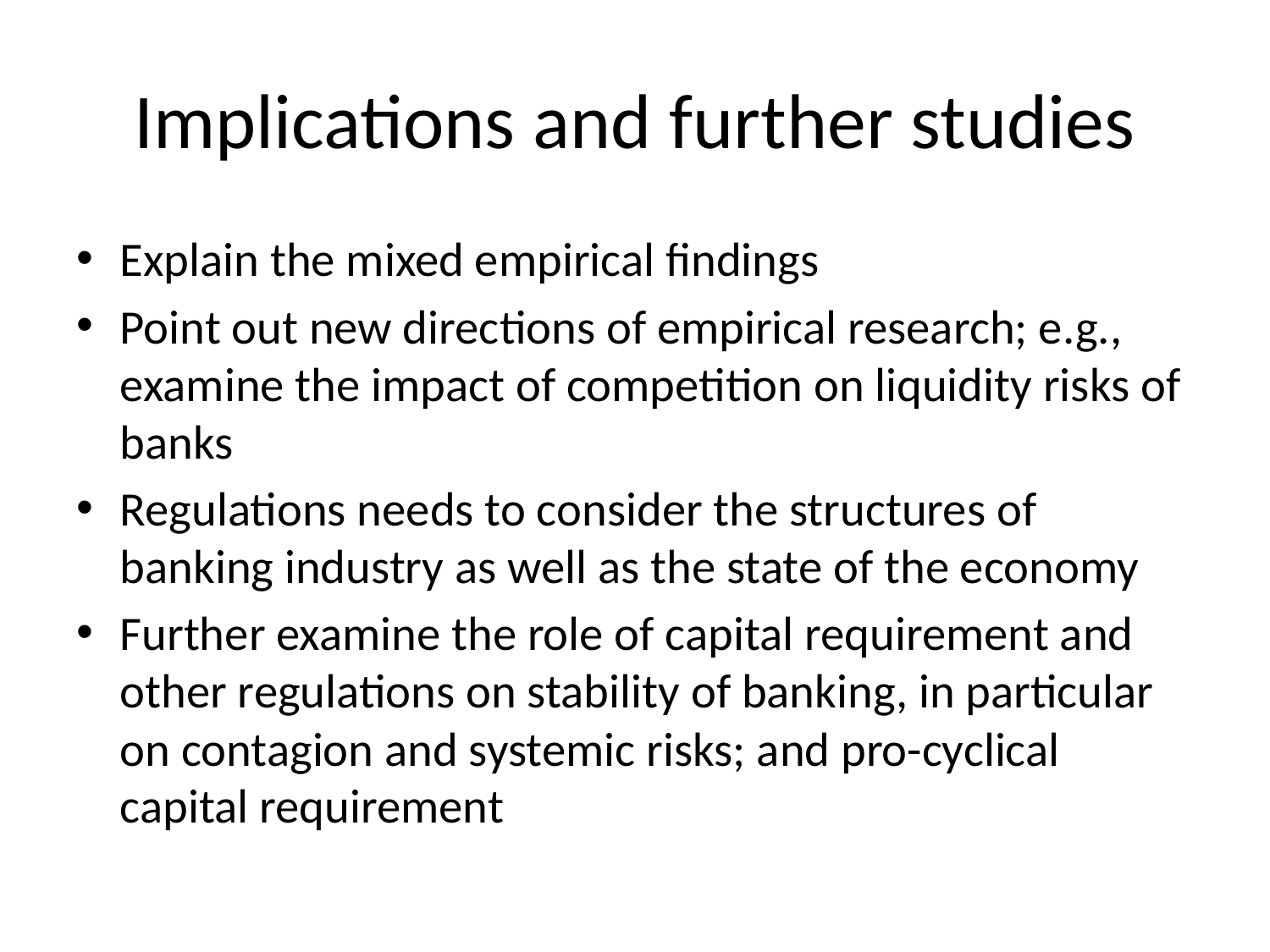

# Implications and further studies
Explain the mixed empirical findings
Point out new directions of empirical research; e.g., examine the impact of competition on liquidity risks of banks
Regulations needs to consider the structures of banking industry as well as the state of the economy
Further examine the role of capital requirement and other regulations on stability of banking, in particular on contagion and systemic risks; and pro-cyclical capital requirement